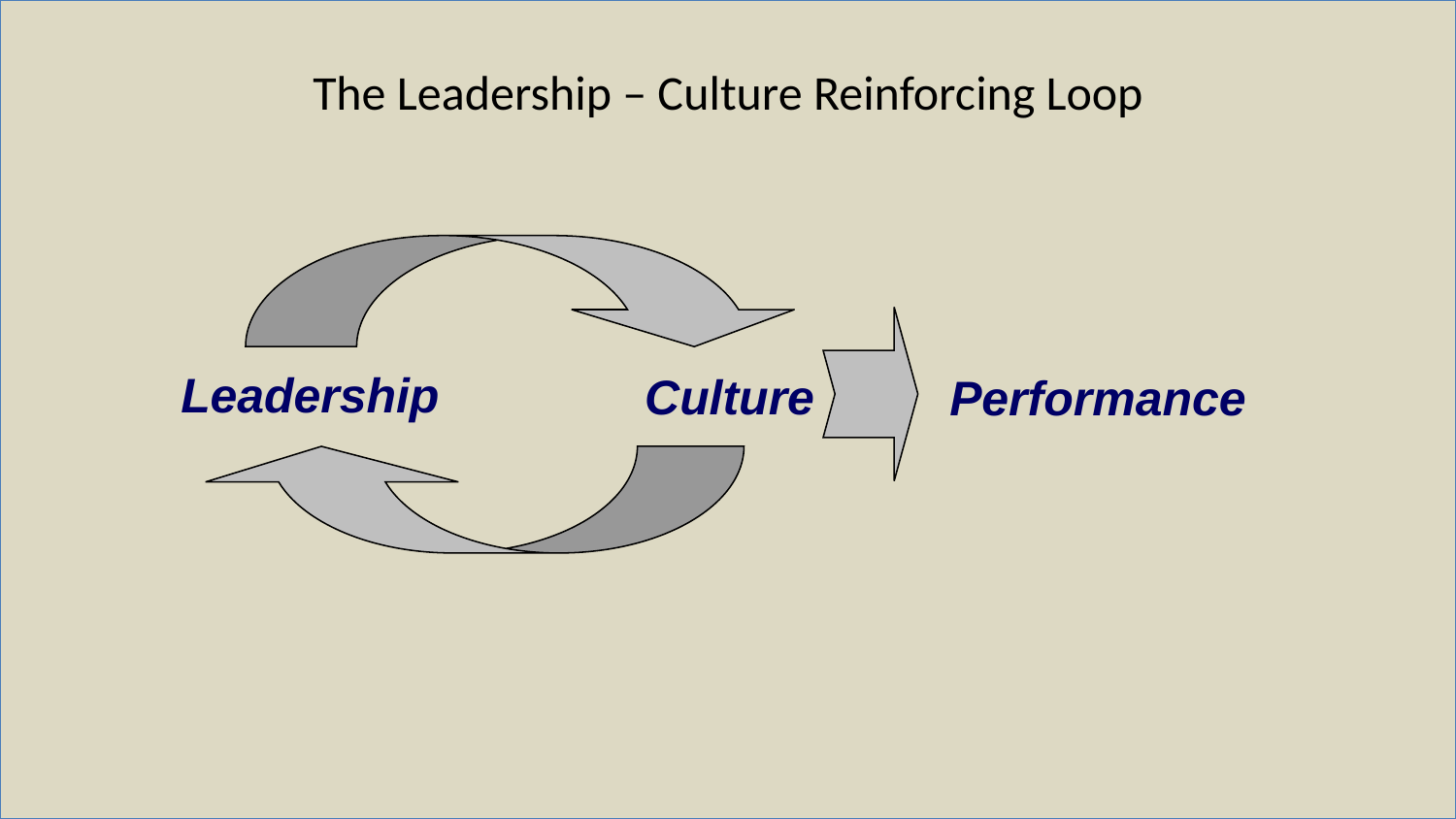

The Leadership – Culture Reinforcing Loop

Leadership
Culture
Performance